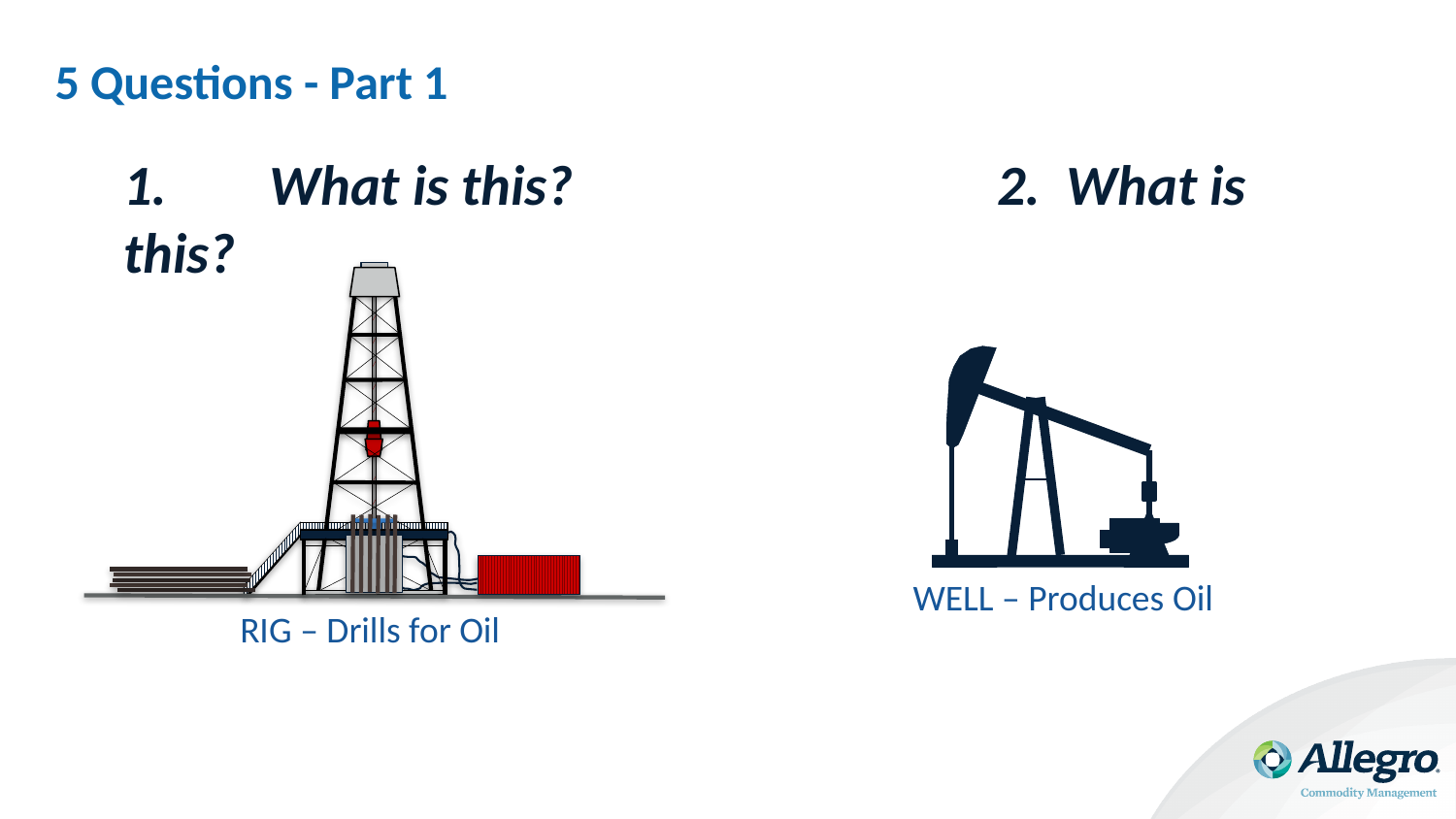

# 5 Questions - Part 1
1. 	What is this?			2.  What is this?

WELL – Produces Oil
RIG – Drills for Oil